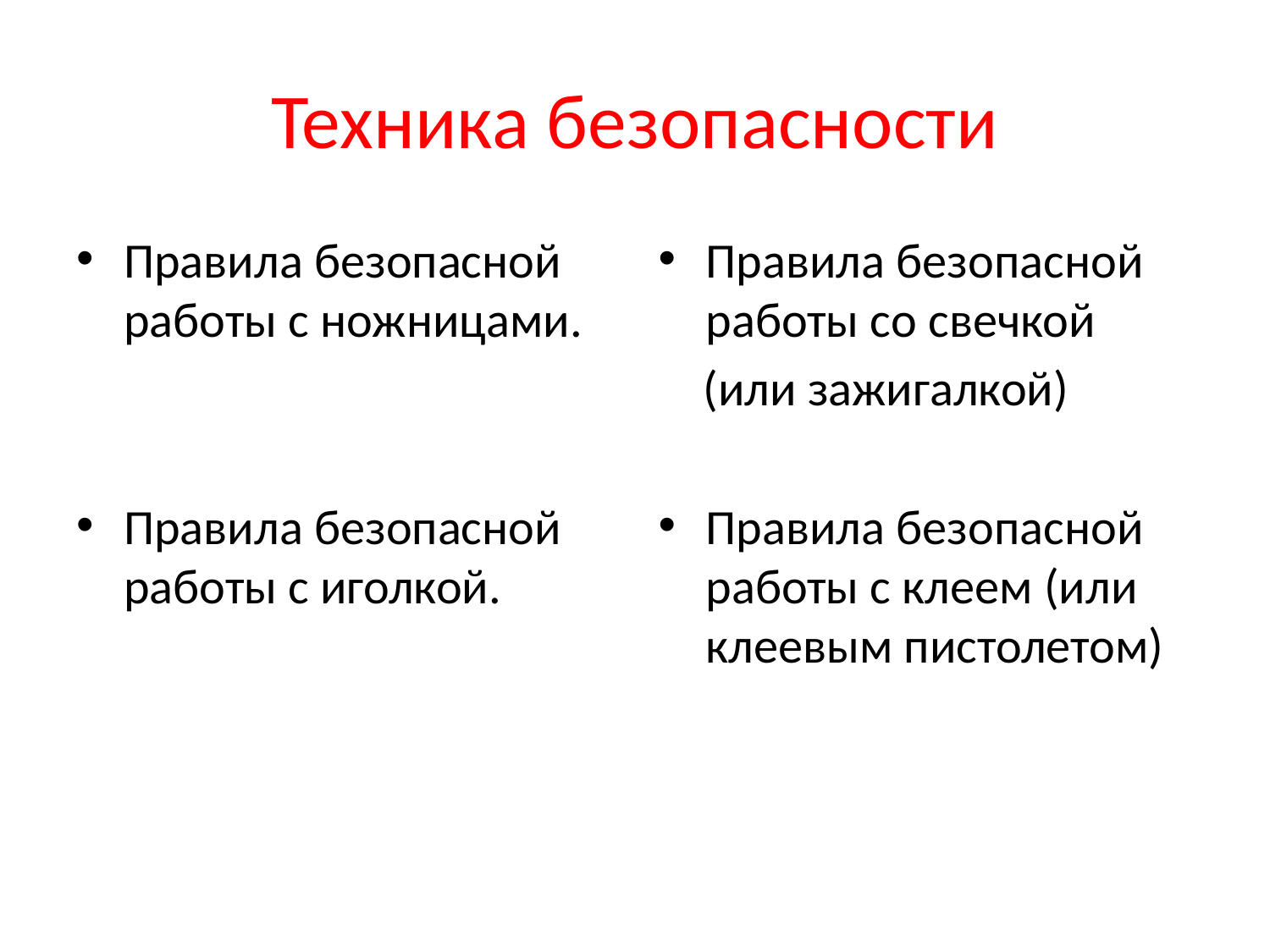

# Техника безопасности
Правила безопасной работы с ножницами.

Правила безопасной работы с иголкой.
Правила безопасной работы со свечкой
    (или зажигалкой)

Правила безопасной работы с клеем (или клеевым пистолетом)